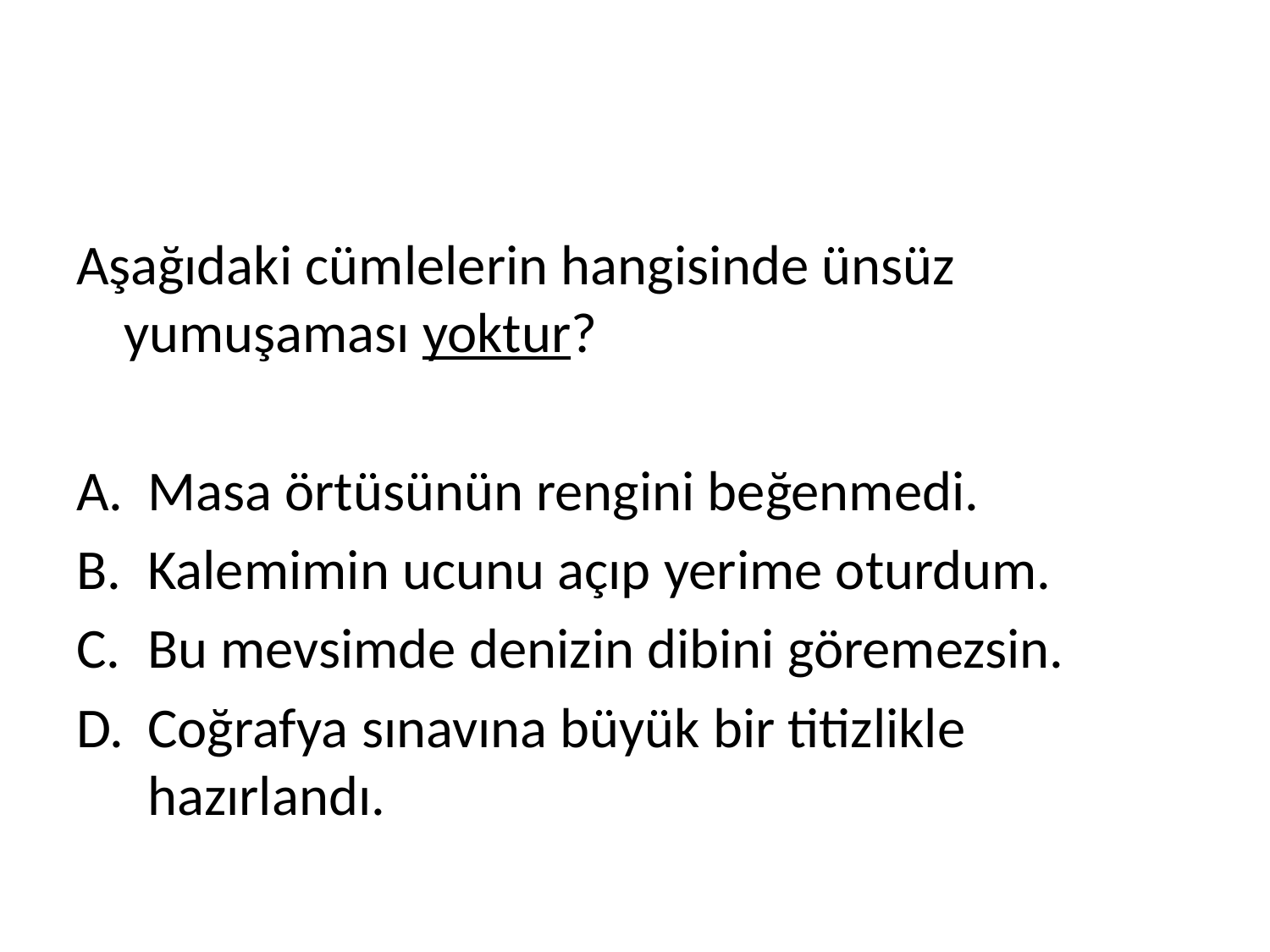

#
Aşağıdaki cümlelerin hangisinde ünsüz yumuşaması yoktur?

Masa örtüsünün rengini beğenmedi.
Kalemimin ucunu açıp yerime oturdum.
Bu mevsimde denizin dibini göremezsin.
Coğrafya sınavına büyük bir titizlikle hazırlandı.